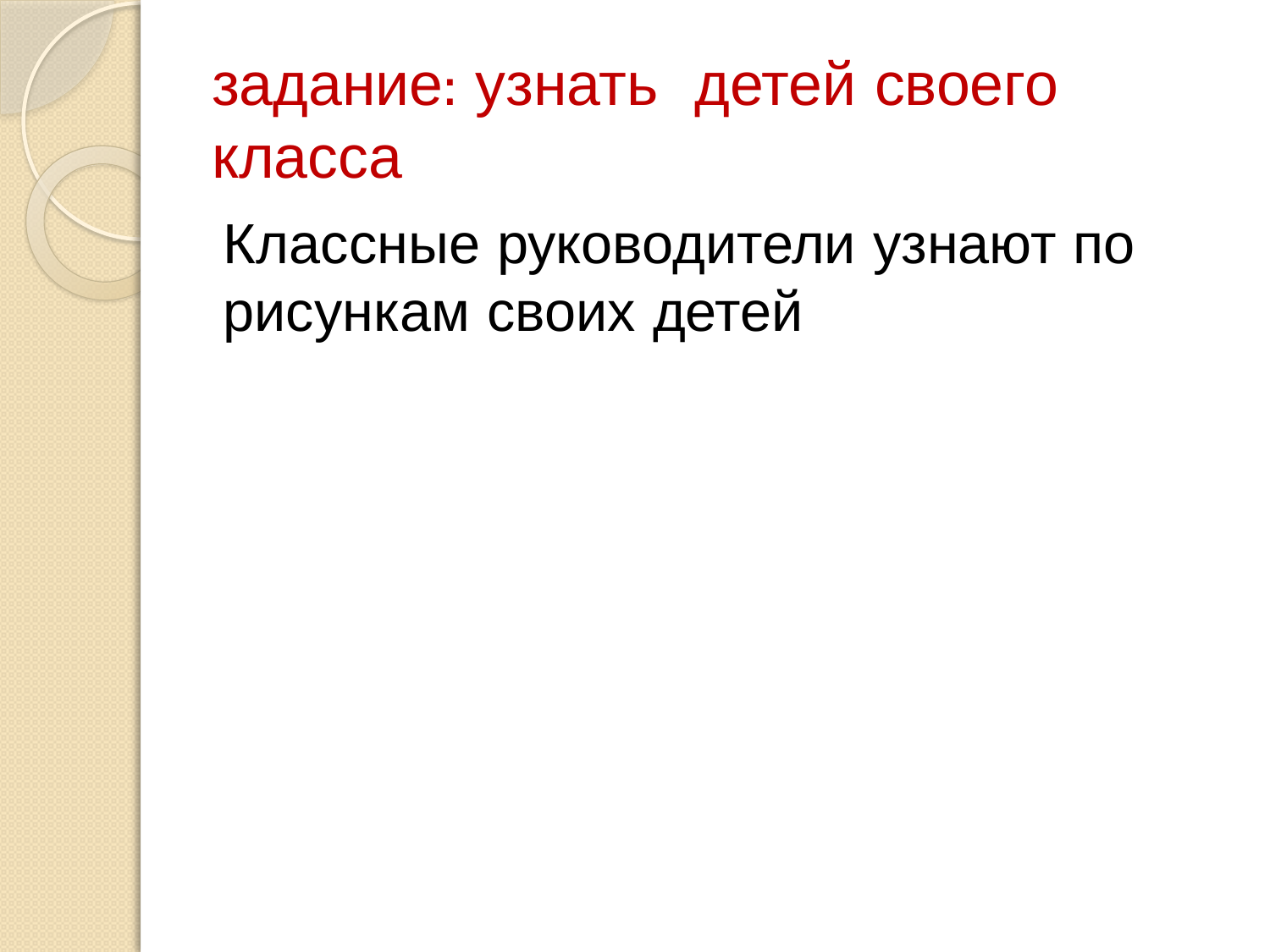

# задание: узнать  детей своего класса
Классные руководители узнают по  рисункам своих детей